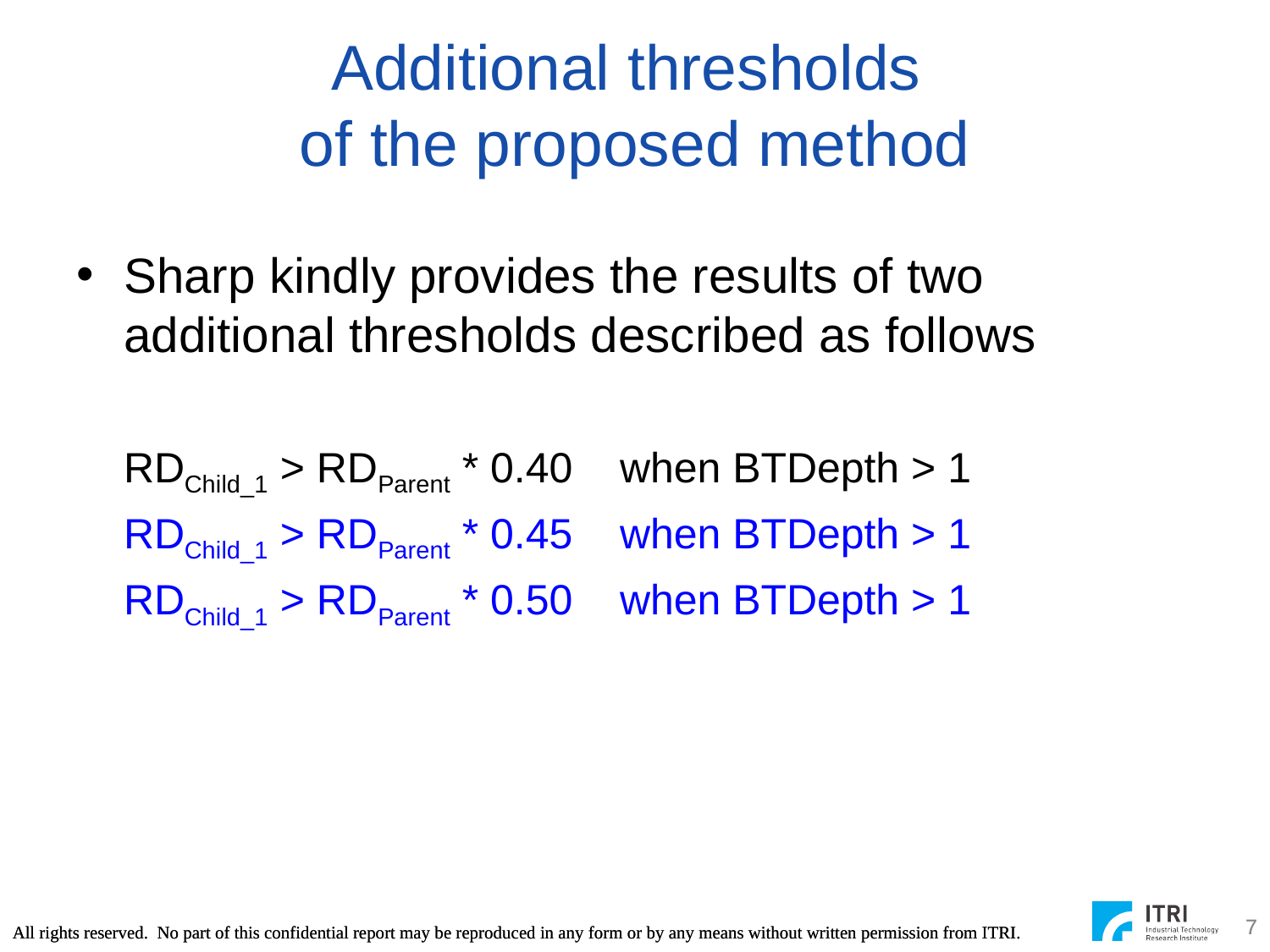

# Additional thresholds of the proposed method
Sharp kindly provides the results of two additional thresholds described as follows

    RDChild_1 > RDParent * 0.40    when BTDepth > 1
    RDChild_1 > RDParent * 0.45    when BTDepth > 1
    RDChild_1 > RDParent * 0.50    when BTDepth > 1

7